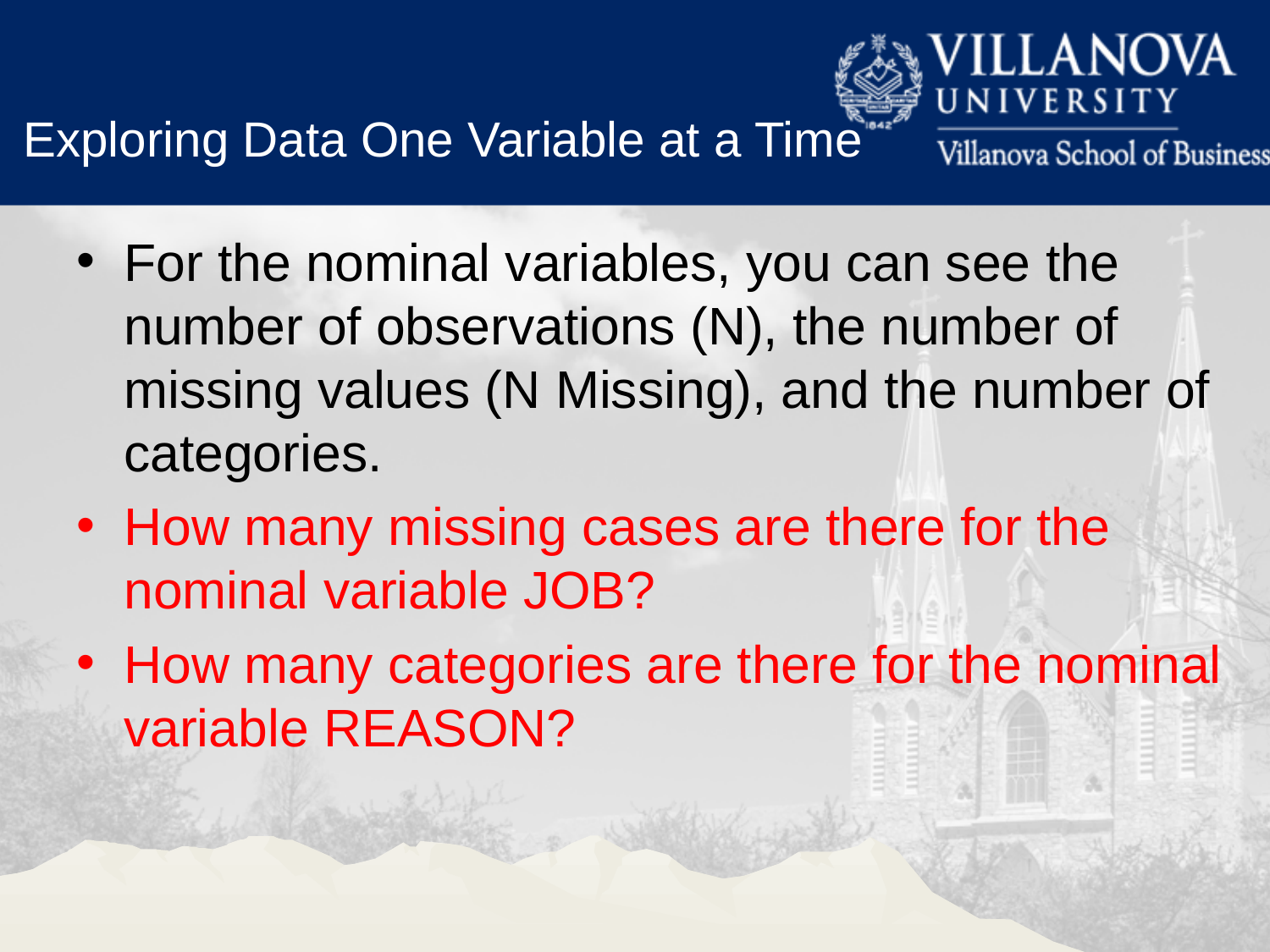

Exploring Data One Variable at a Time
For the nominal variables, you can see the number of observations (N), the number of missing values (N Missing), and the number of categories.
How many missing cases are there for the nominal variable JOB?
How many categories are there for the nominal variable REASON?